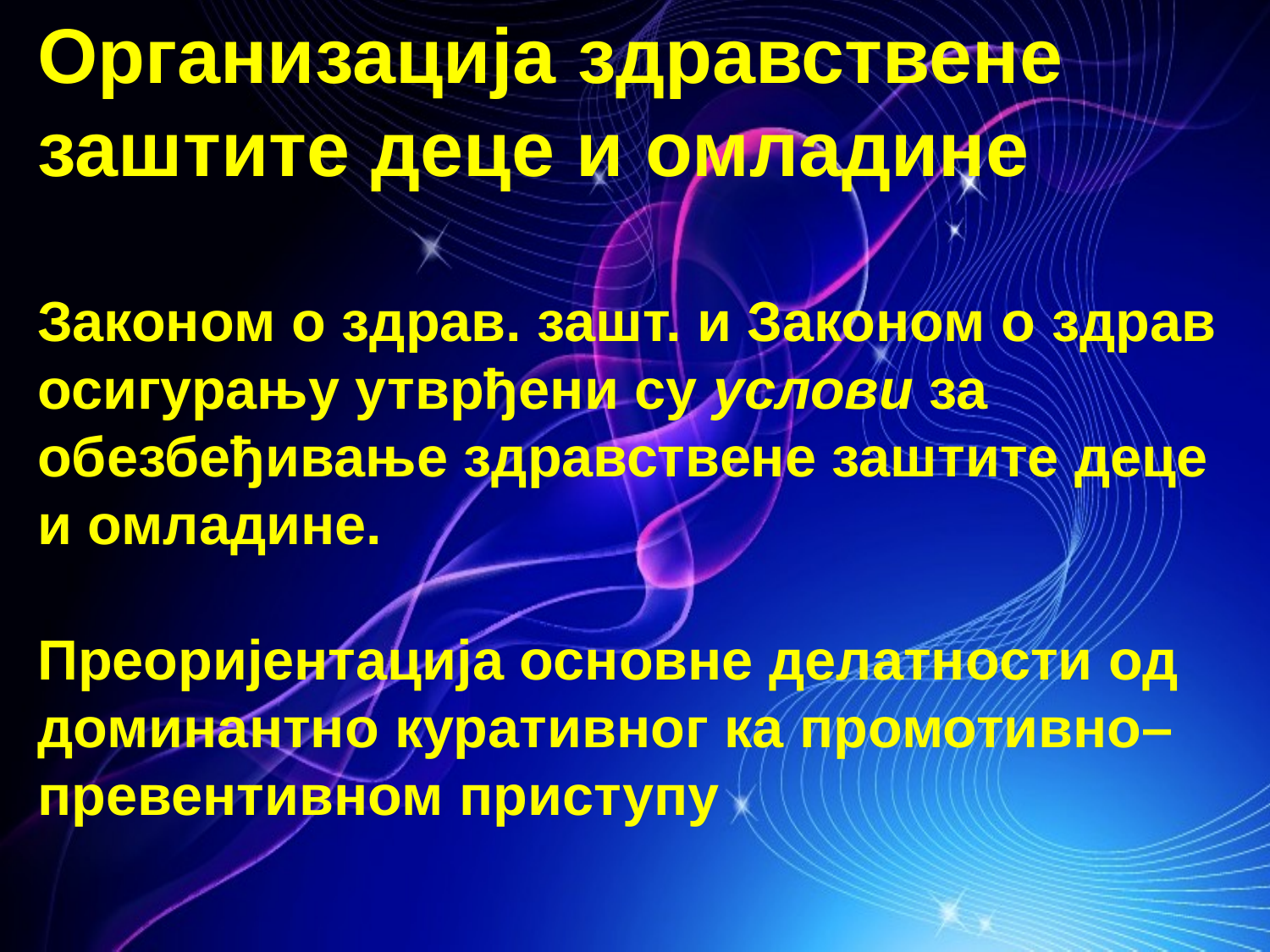

Организација здравствене заштите деце и омладине

Законом о здрав. зашт. и Законом о здрав осигурању утврђени су услови за обезбеђивање здравствене заштите деце и омладине.
Преоријентација основне делатности од доминантно куративног ка промотивно–превентивном приступу